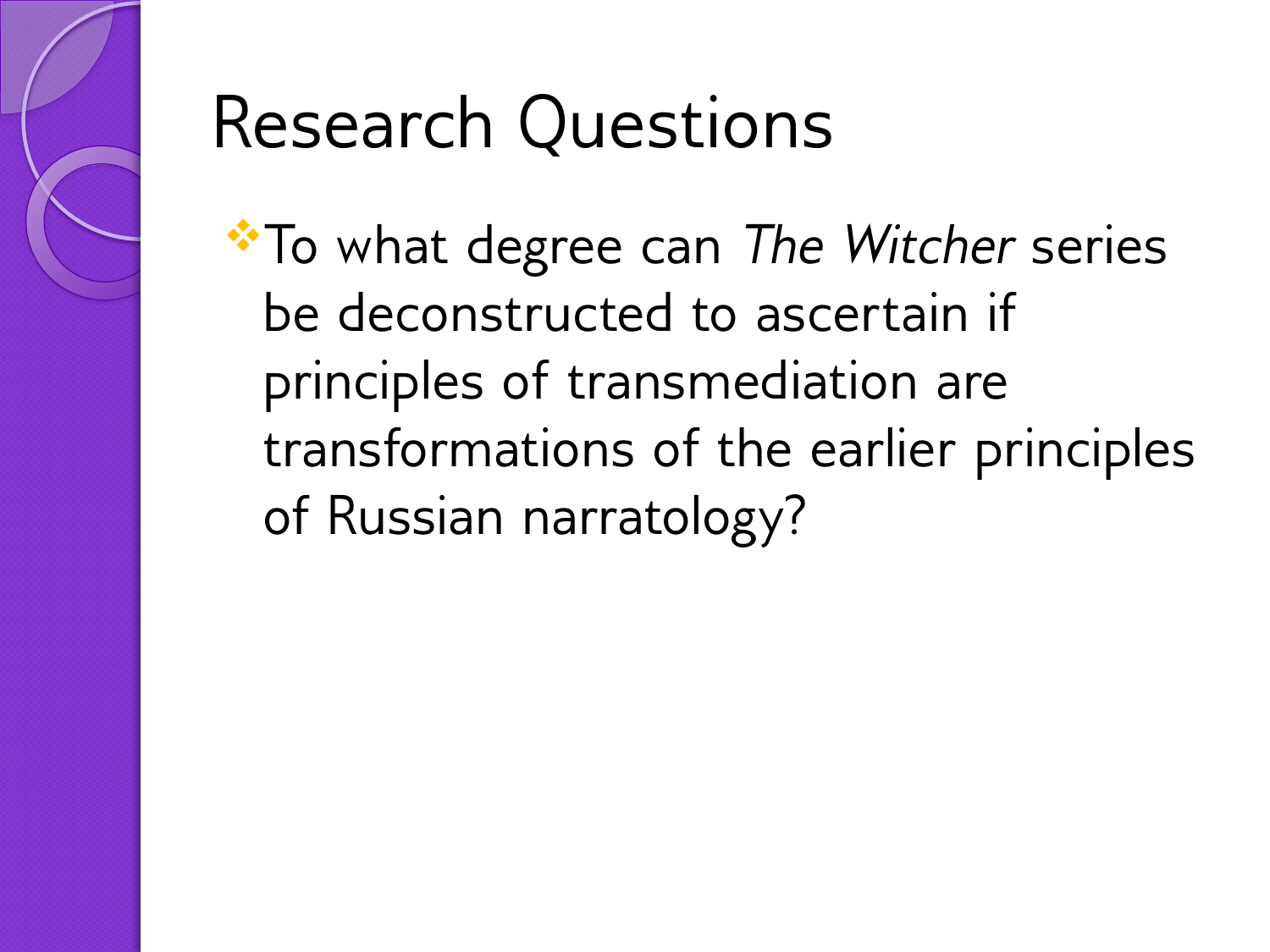

# Research Questions
To what degree can The Witcher series be deconstructed to ascertain if principles of transmediation are transformations of the earlier principles of Russian narratology?